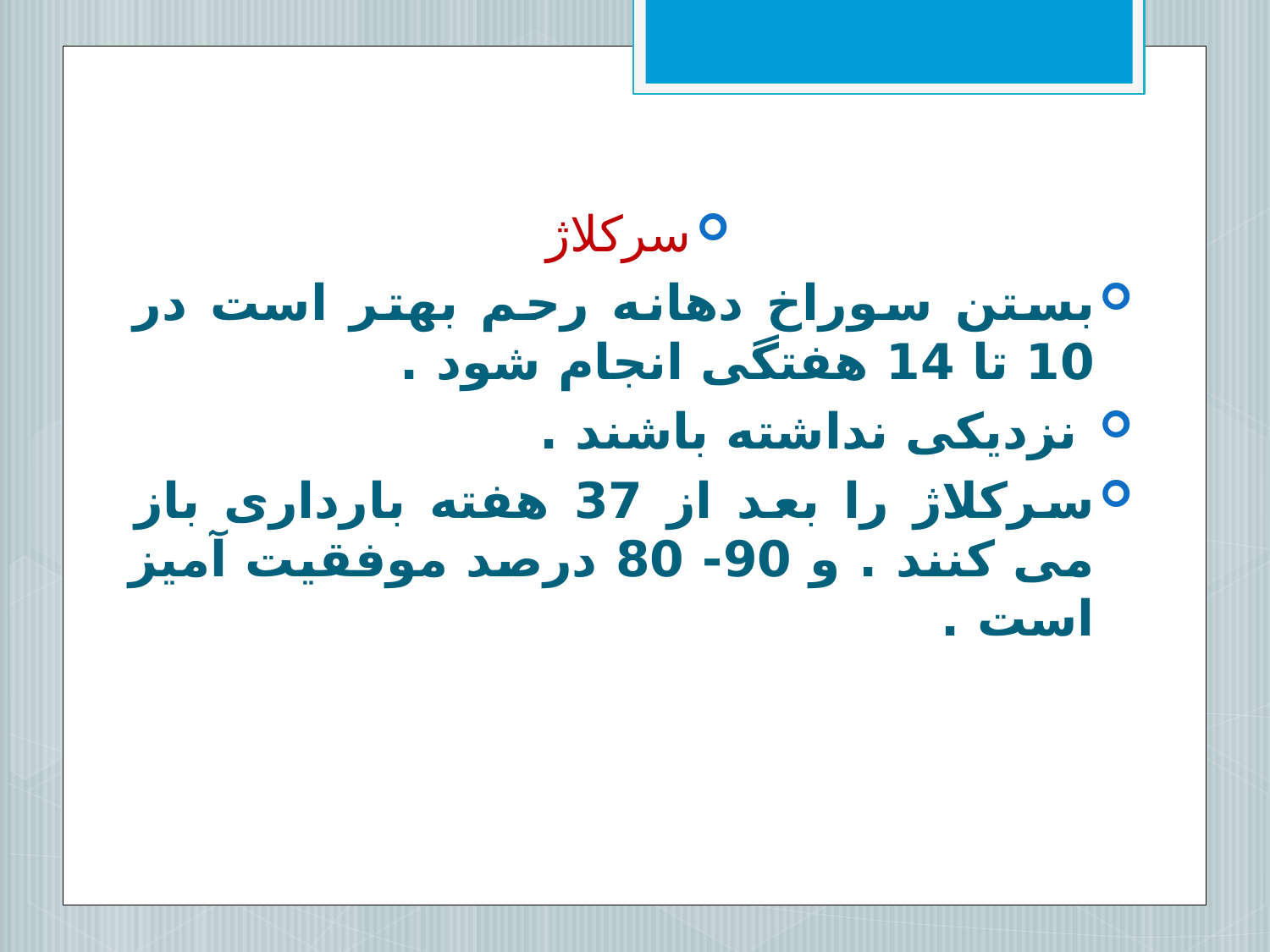

سرکلاژ
بستن سوراخ دهانه رحم بهتر است در 10 تا 14 هفتگی انجام شود .
 نزدیکی نداشته باشند .
سرکلاژ را بعد از 37 هفته بارداری باز می کنند . و 90- 80 درصد موفقیت آمیز است .